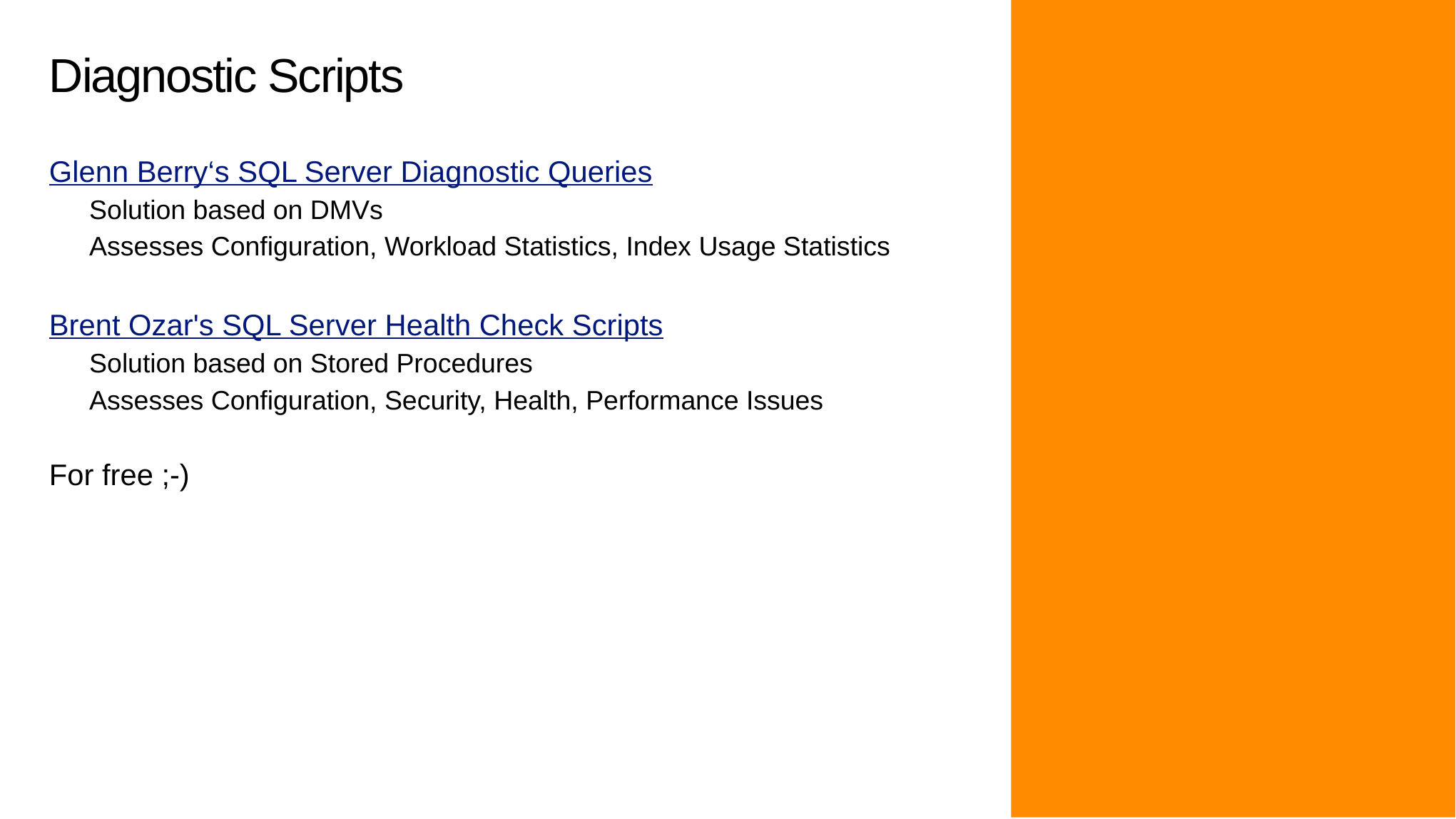

# Diagnostic Scripts
Glenn Berry‘s SQL Server Diagnostic Queries
Solution based on DMVs
Assesses Configuration, Workload Statistics, Index Usage Statistics

Brent Ozar's SQL Server Health Check Scripts
Solution based on Stored Procedures
Assesses Configuration, Security, Health, Performance Issues

For free ;-)